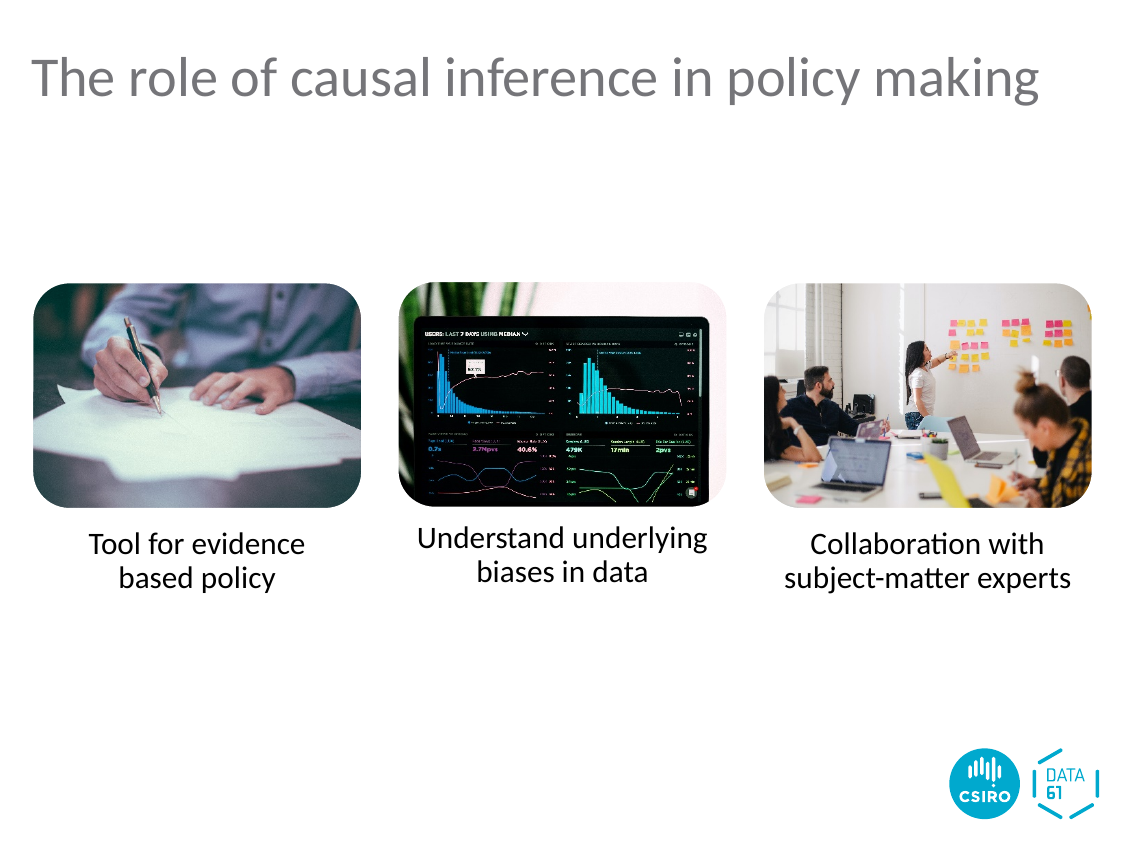

# The role of causal inference in policy making
Tool for evidence based policy
Understand underlying biases in data
Collaboration with subject-matter experts